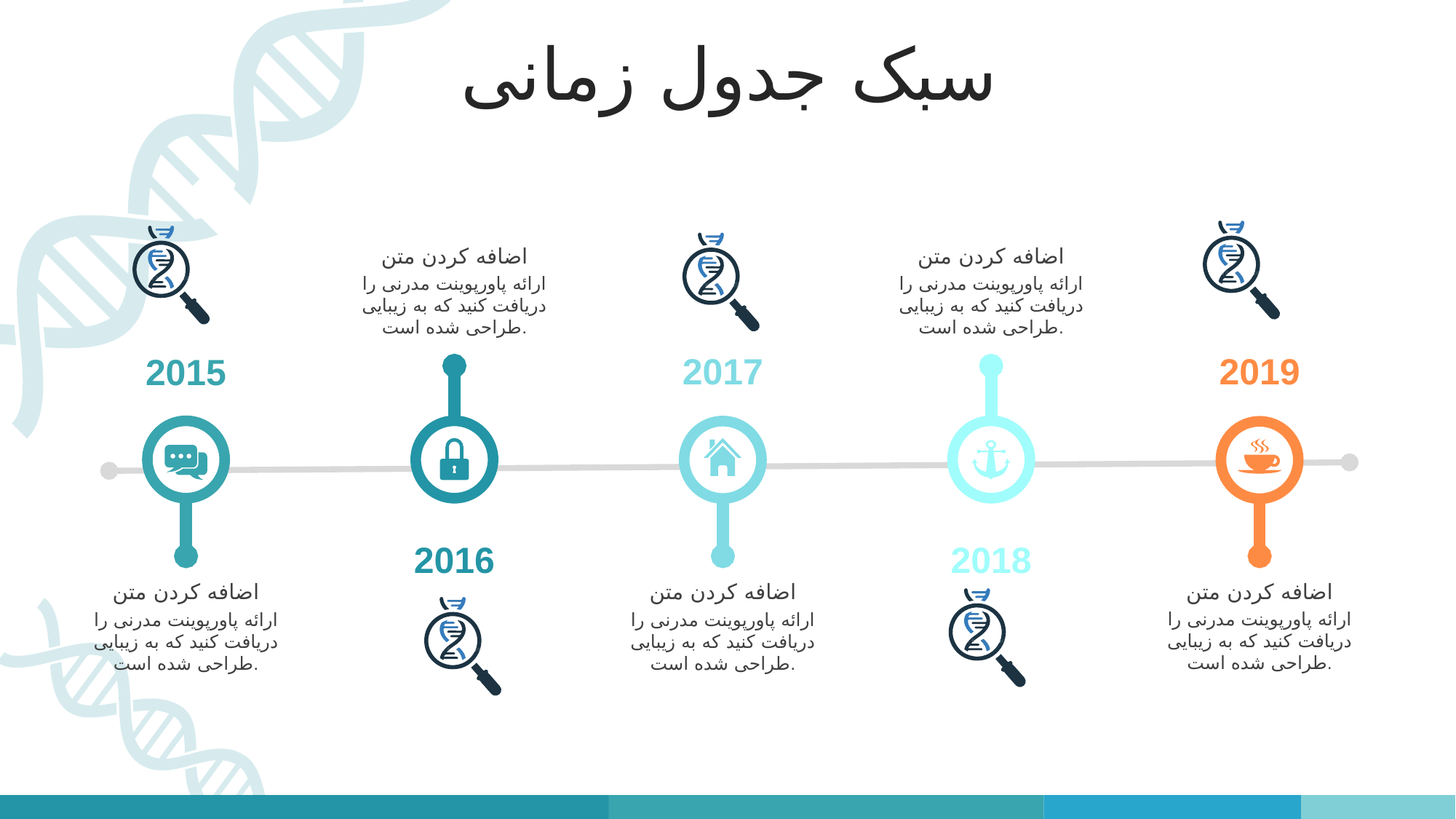

سبک جدول زمانی

اضافه کردن متن
ارائه پاورپوینت مدرنی را دریافت کنید که به زیبایی طراحی شده است.
اضافه کردن متن
ارائه پاورپوینت مدرنی را دریافت کنید که به زیبایی طراحی شده است.
2019
2017
2015

2016
2018
اضافه کردن متن
ارائه پاورپوینت مدرنی را دریافت کنید که به زیبایی طراحی شده است.
اضافه کردن متن
ارائه پاورپوینت مدرنی را دریافت کنید که به زیبایی طراحی شده است.
اضافه کردن متن
ارائه پاورپوینت مدرنی را دریافت کنید که به زیبایی طراحی شده است.